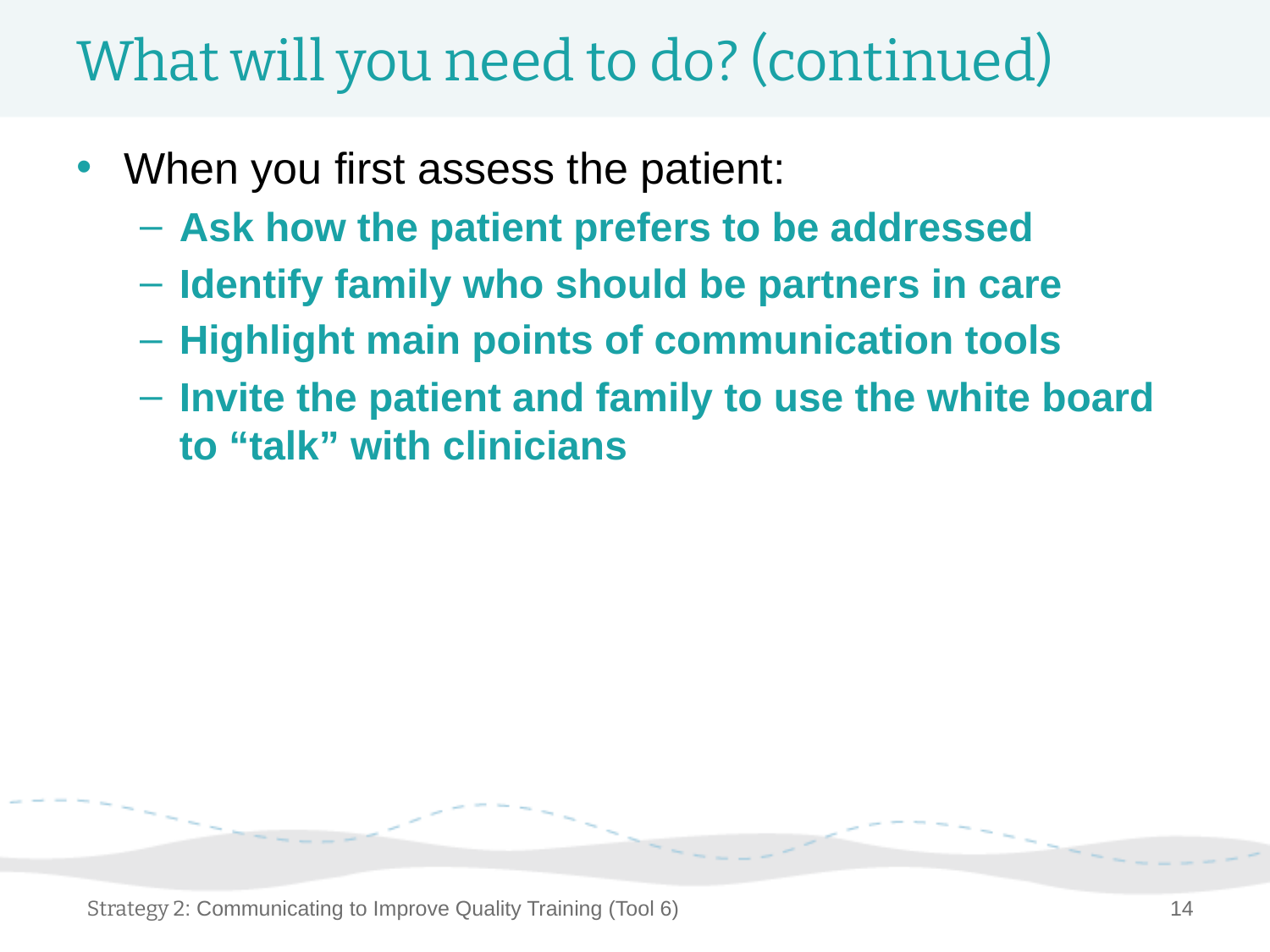

# What will you need to do? (continued)
When you first assess the patient:
Ask how the patient prefers to be addressed
Identify family who should be partners in care
Highlight main points of communication tools
Invite the patient and family to use the white board to “talk” with clinicians
Strategy 2: Communicating to Improve Quality Training (Tool 6)
14